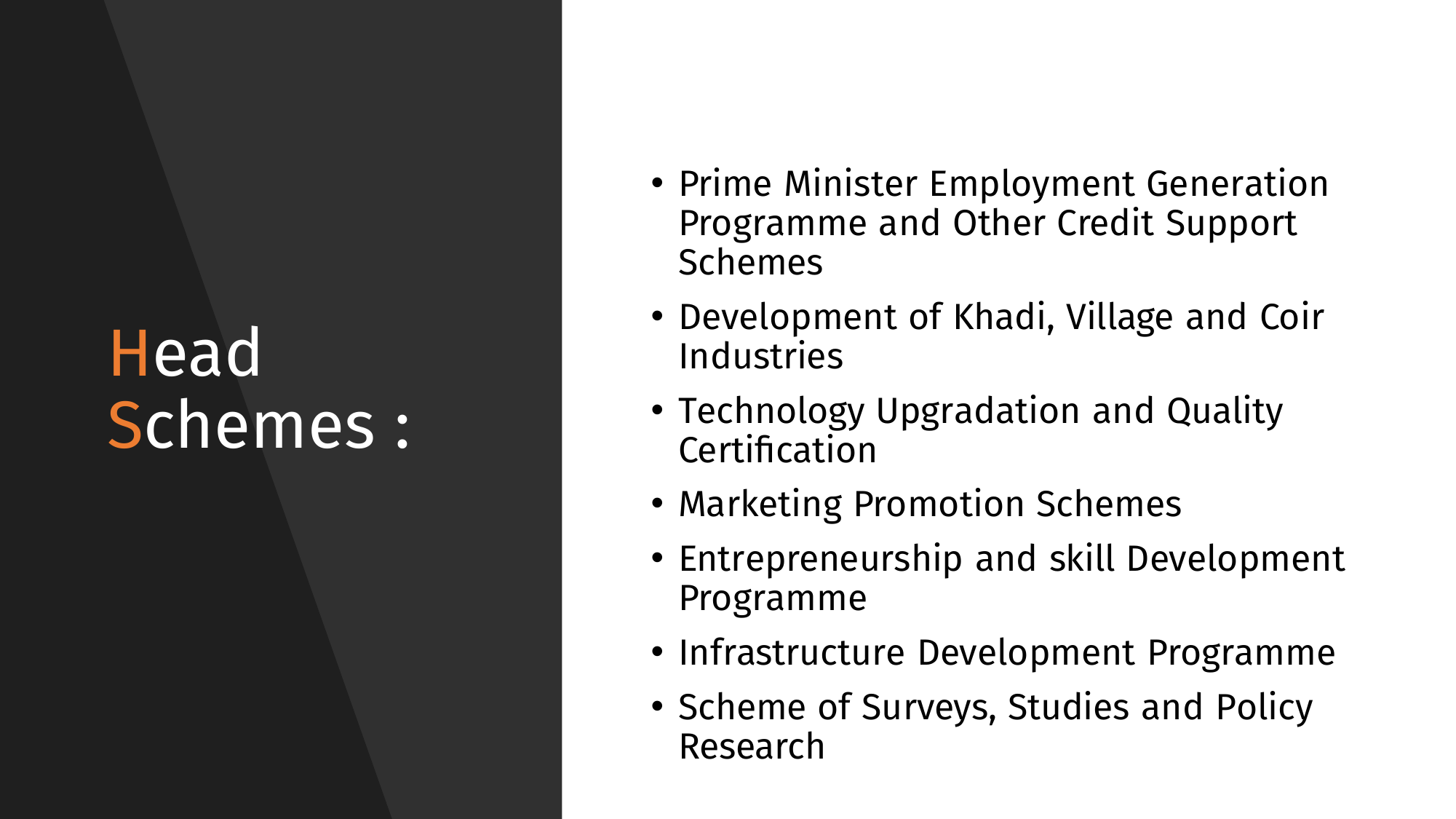

Prime Minister Employment Generation Programme and Other Credit Support Schemes
Development of Khadi, Village and Coir Industries
Technology Upgradation and Quality Certification
Marketing Promotion Schemes
Entrepreneurship and skill Development Programme
Infrastructure Development Programme
Scheme of Surveys, Studies and Policy Research

# Head Schemes :